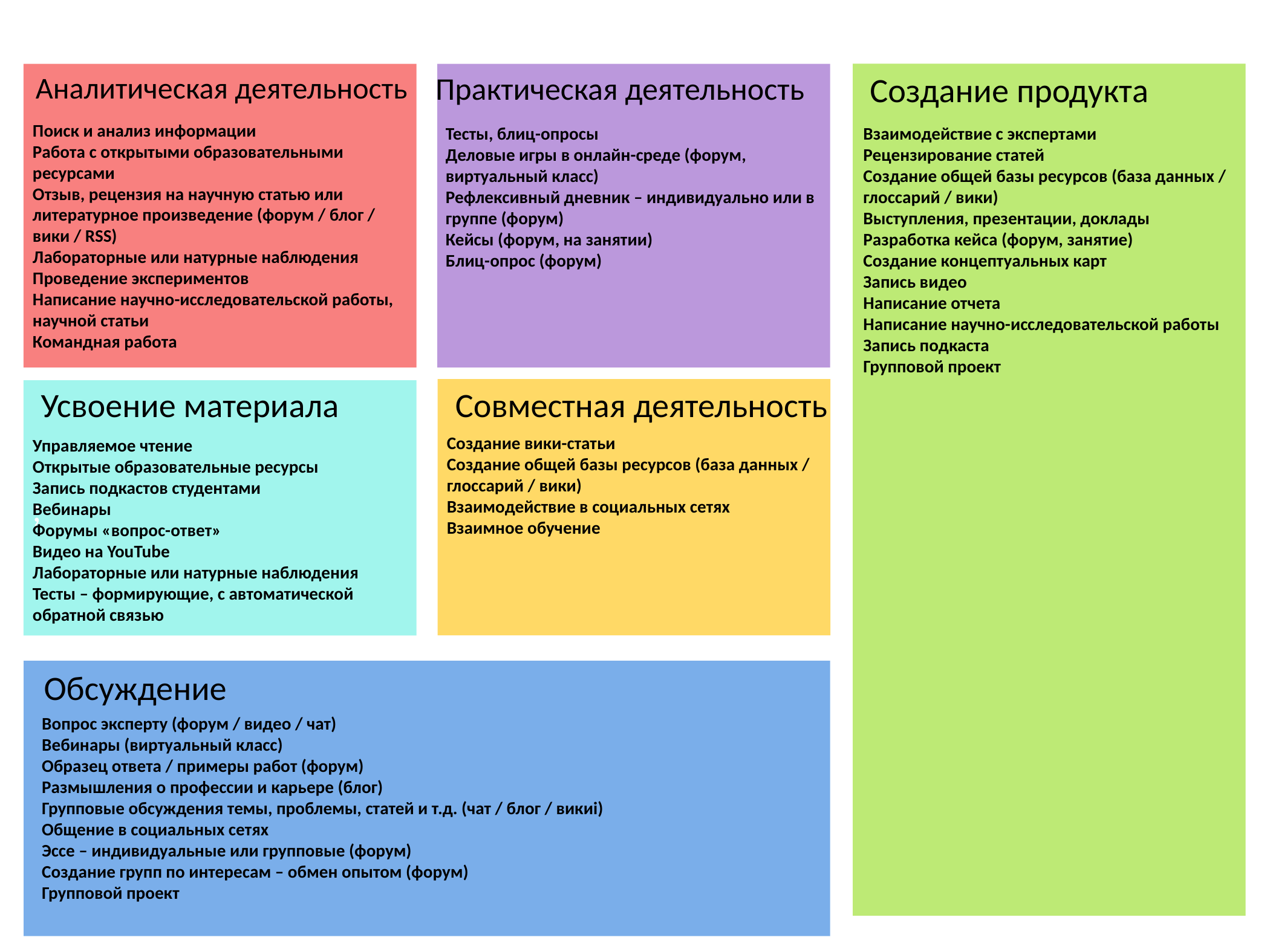

Аналитическая деятельность
Поиск и анализ информации
Работа с открытыми образовательными ресурсами
Отзыв, рецензия на научную статью или литературное произведение (форум / блог / вики / RSS)
Лабораторные или натурные наблюдения
Проведение экспериментов
Написание научно-исследовательской работы, научной статьи
Командная работа

Усвоение материала
;
Управляемое чтение
Открытые образовательные ресурсы
Запись подкастов студентами
Вебинары
Форумы «вопрос-ответ»
Видео на YouTube
Лабораторные или натурные наблюдения
Тесты – формирующие, с автоматической обратной связью

Практическая деятельность
Тесты, блиц-опросы
Деловые игры в онлайн-среде (форум, виртуальный класс)
Рефлексивный дневник – индивидуально или в группе (форум)
Кейсы (форум, на занятии)
Блиц-опрос (форум)

Совместная деятельность
Создание вики-статьи
Создание общей базы ресурсов (база данных / глоссарий / вики)
Взаимодействие в социальных сетях
Взаимное обучение

Обсуждение
Вопрос эксперту (форум / видео / чат)
Вебинары (виртуальный класс)
Образец ответа / примеры работ (форум)
Размышления о профессии и карьере (блог)
Групповые обсуждения темы, проблемы, статей и т.д. (чат / блог / викиi)
Общение в социальных сетях
Эссе – индивидуальные или групповые (форум)
Создание групп по интересам – обмен опытом (форум)
Групповой проект

Создание продукта
Взаимодействие с экспертами
Рецензирование статей
Создание общей базы ресурсов (база данных / глоссарий / вики)
Выступления, презентации, доклады
Разработка кейса (форум, занятие)
Создание концептуальных карт
Запись видео
Написание отчета
Написание научно-исследовательской работы
Запись подкаста
Групповой проект